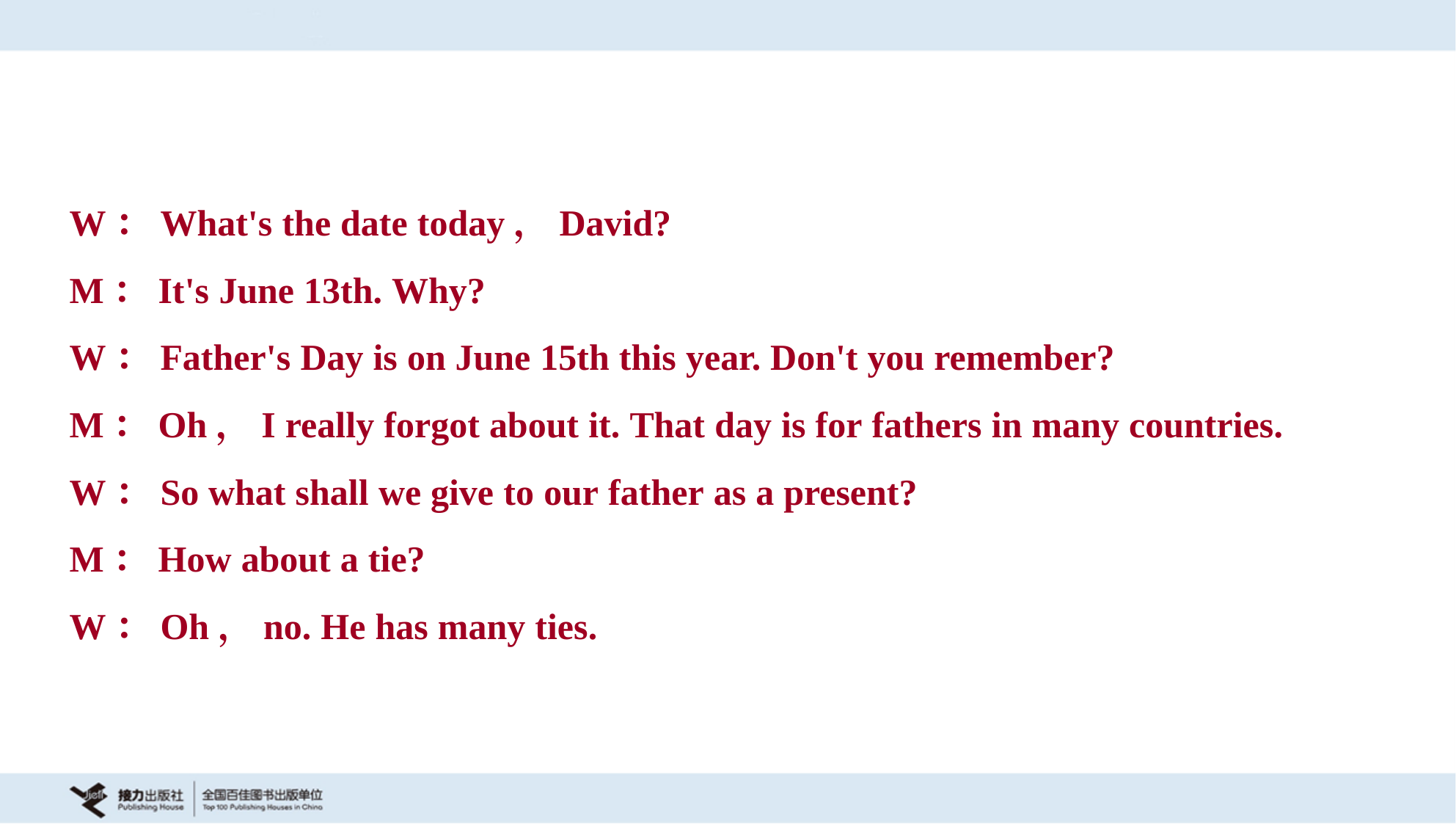

W：What's the date today，David?
M：It's June 13th. Why?
W：Father's Day is on June 15th this year. Don't you remember?
M：Oh，I really forgot about it. That day is for fathers in many countries.
W：So what shall we give to our father as a present?
M：How about a tie?
W：Oh，no. He has many ties.